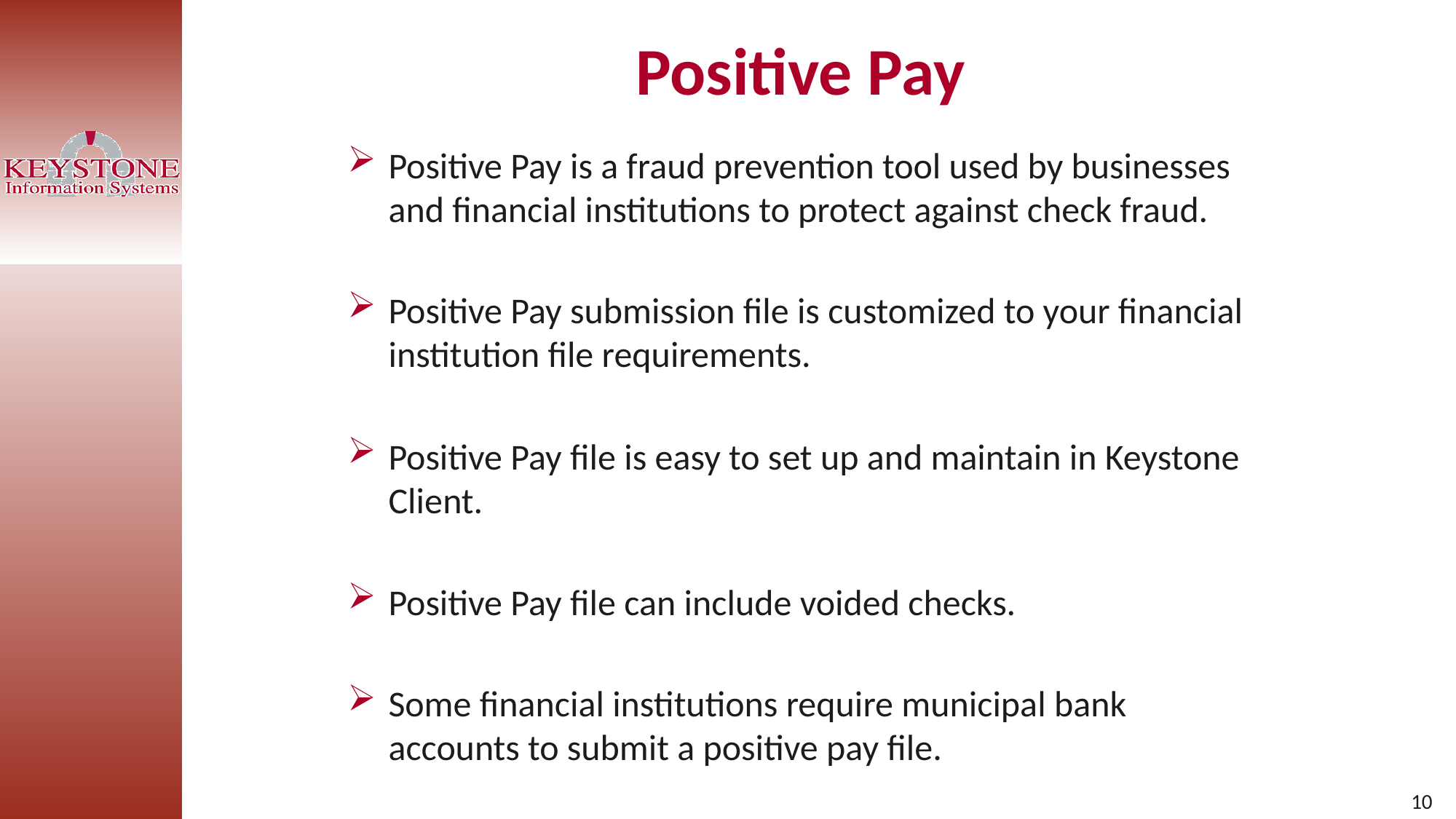

# Positive Pay
Positive Pay is a fraud prevention tool used by businesses and financial institutions to protect against check fraud.

Positive Pay submission file is customized to your financial institution file requirements.

Positive Pay file is easy to set up and maintain in Keystone Client.

Positive Pay file can include voided checks.

Some financial institutions require municipal bank accounts to submit a positive pay file.

10